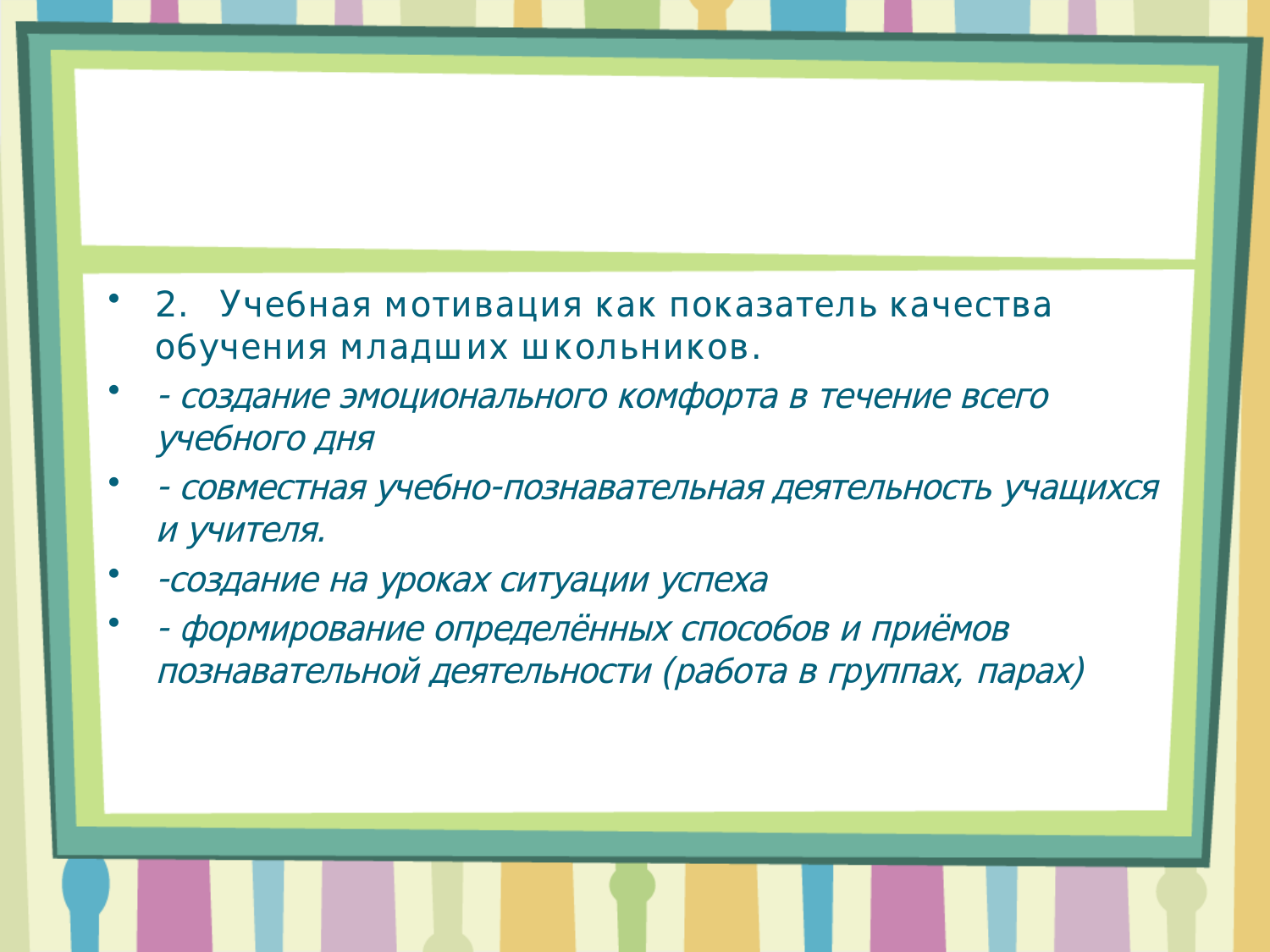

#
2.   Учебная мотивация как показатель качества обучения младших школьников.
- создание эмоционального комфорта в течение всего учебного дня
- совместная учебно-познавательная деятельность учащихся и учителя.
-создание на уроках ситуации успеха
- формирование определённых способов и приёмов познавательной деятельности (работа в группах, парах)